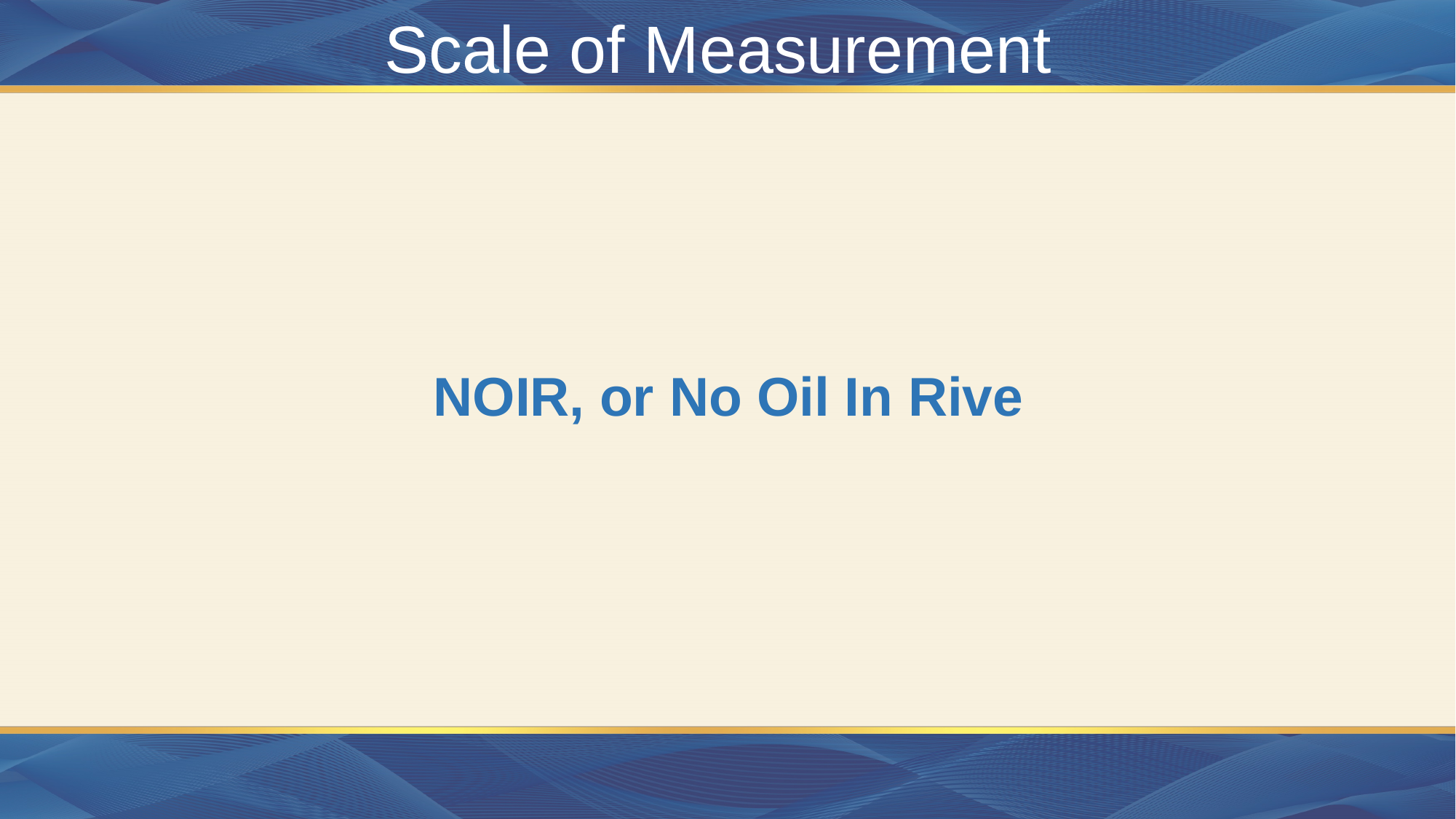

# Scale of Measurement

NOIR, or No Oil In Rive